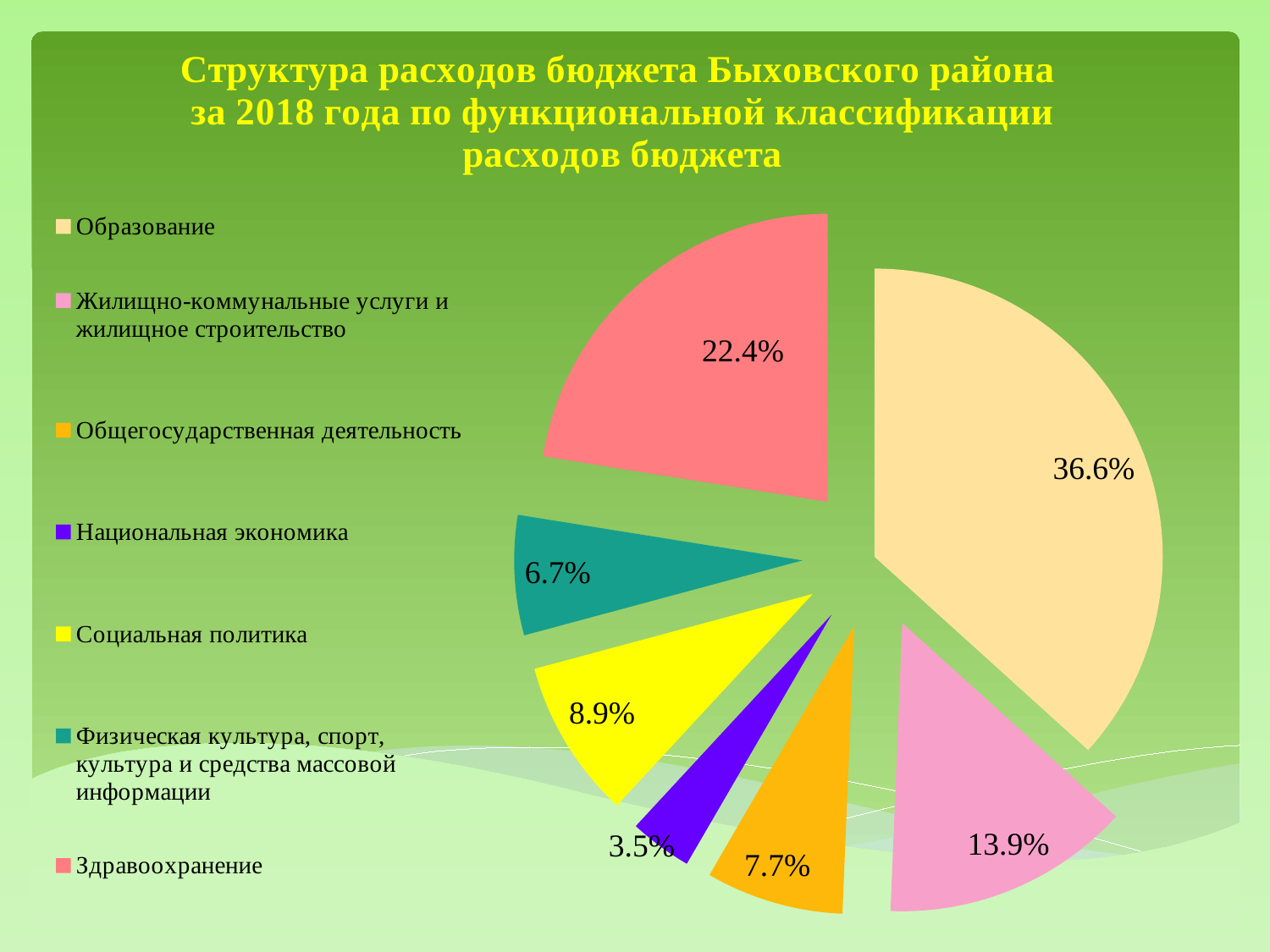

### Chart: Структура расходов бюджета Быховского района
за 2018 года по функциональной классификации расходов бюджета

| Category | Столбец1 |
|---|---|
| Образование  | 0.366 |
| Жилищно-коммунальные услуги и жилищное строительство                                        | 0.139 |
| Общегосударственная деятельность           | 0.077 |
| Национальная экономика                          | 0.035 |
| Социальная политика                                                            | 0.089 |
| Физическая культура, спорт, культура и средства массовой информации  | 0.067 |
| Здравоохранение  | 0.224 |